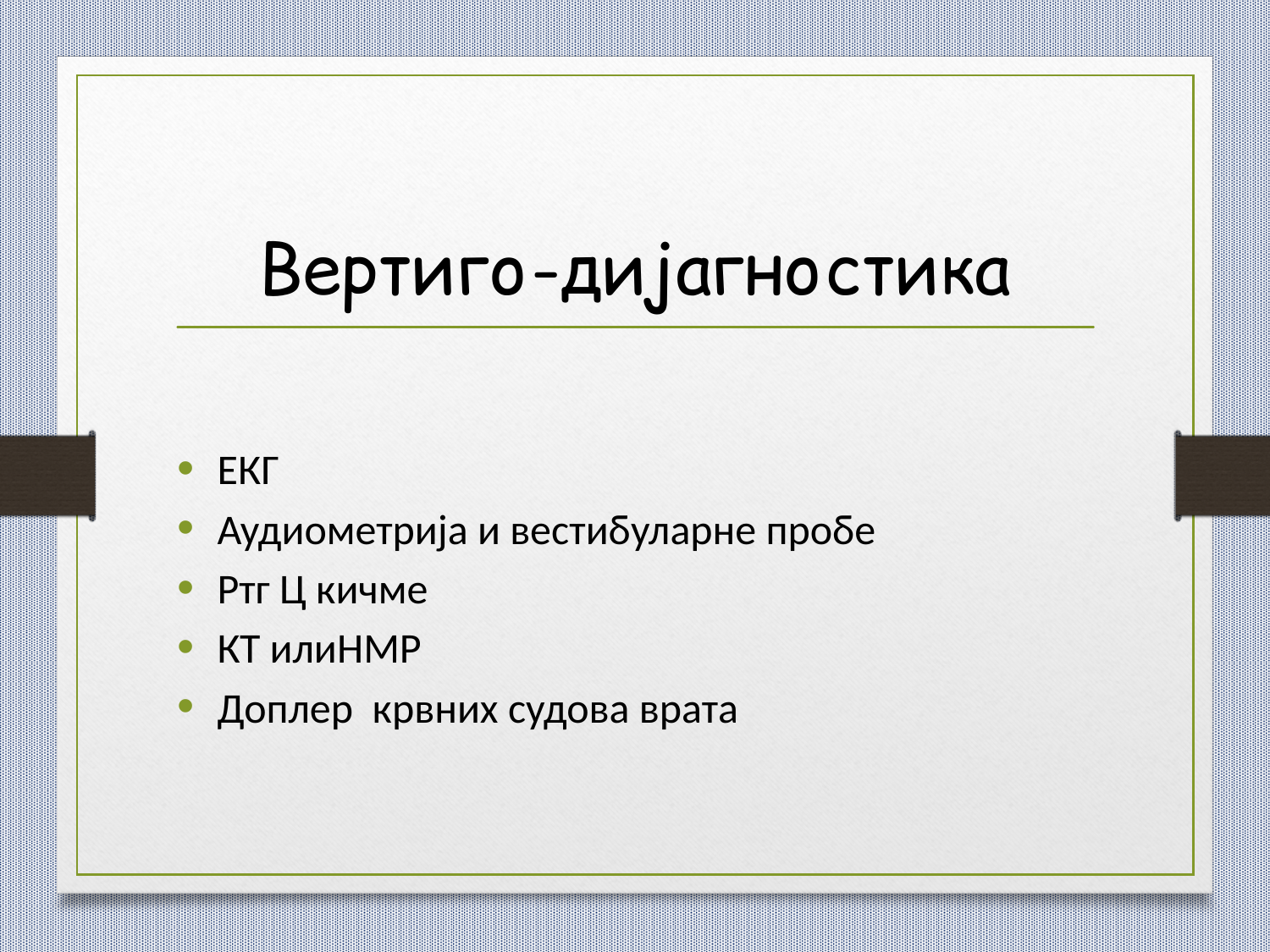

Вертиго-дијагностика

ЕКГ
Аудиометрија и вестибуларне пробе
Ртг Ц кичме
КТ илиНМР
Доплер  крвних судова врата